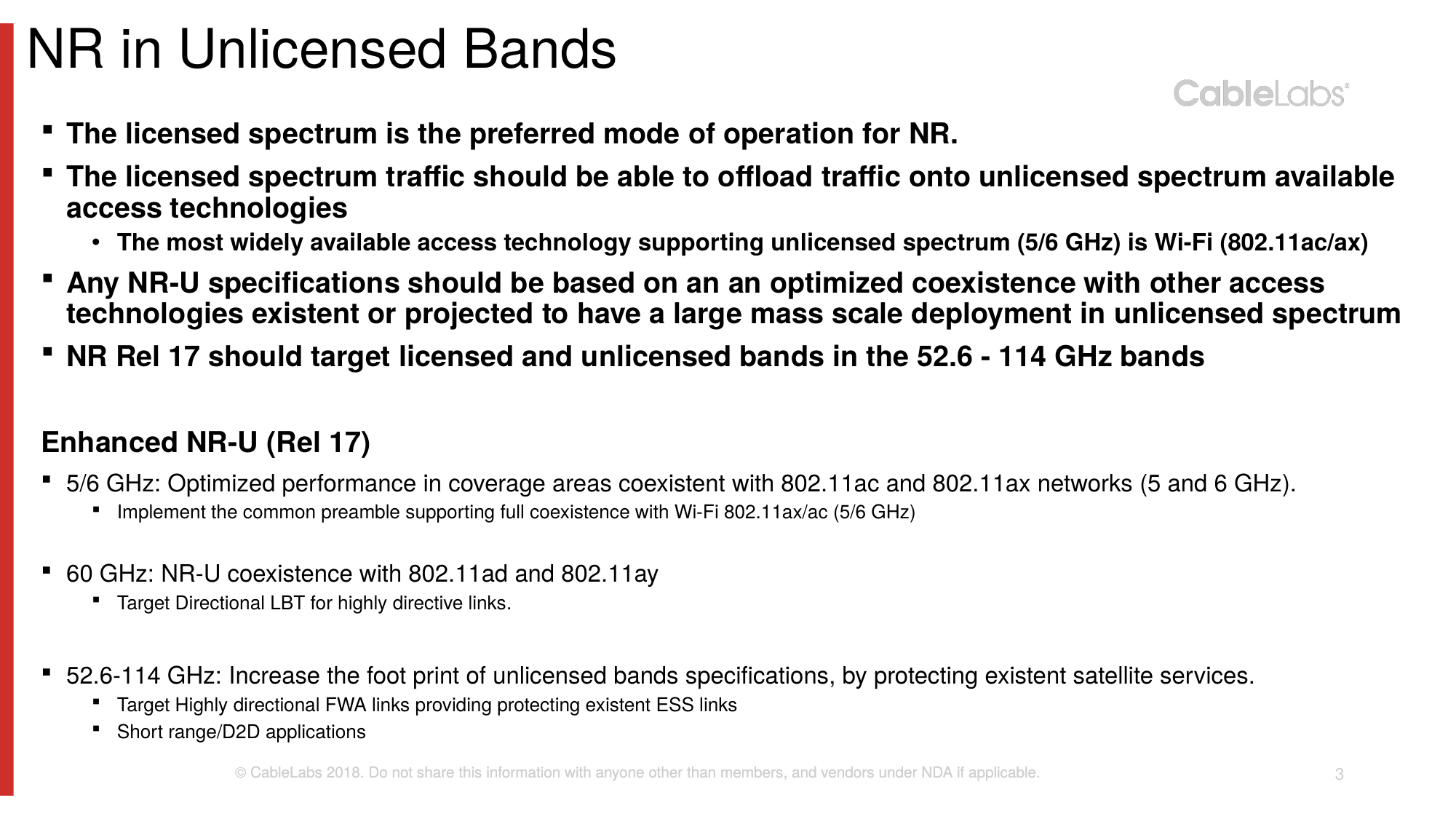

# NR in Unlicensed Bands
The licensed spectrum is the preferred mode of operation for NR.
The licensed spectrum traffic should be able to offload traffic onto unlicensed spectrum available access technologies
The most widely available access technology supporting unlicensed spectrum (5/6 GHz) is Wi-Fi (802.11ac/ax)
Any NR-U specifications should be based on an an optimized coexistence with other access technologies existent or projected to have a large mass scale deployment in unlicensed spectrum
NR Rel 17 should target licensed and unlicensed bands in the 52.6 - 114 GHz bands

Enhanced NR-U (Rel 17)
5/6 GHz: Optimized performance in coverage areas coexistent with 802.11ac and 802.11ax networks (5 and 6 GHz).
Implement the common preamble supporting full coexistence with Wi-Fi 802.11ax/ac (5/6 GHz)

60 GHz: NR-U coexistence with 802.11ad and 802.11ay
Target Directional LBT for highly directive links.

52.6-114 GHz: Increase the foot print of unlicensed bands specifications, by protecting existent satellite services.
Target Highly directional FWA links providing protecting existent ESS links
Short range/D2D applications

3